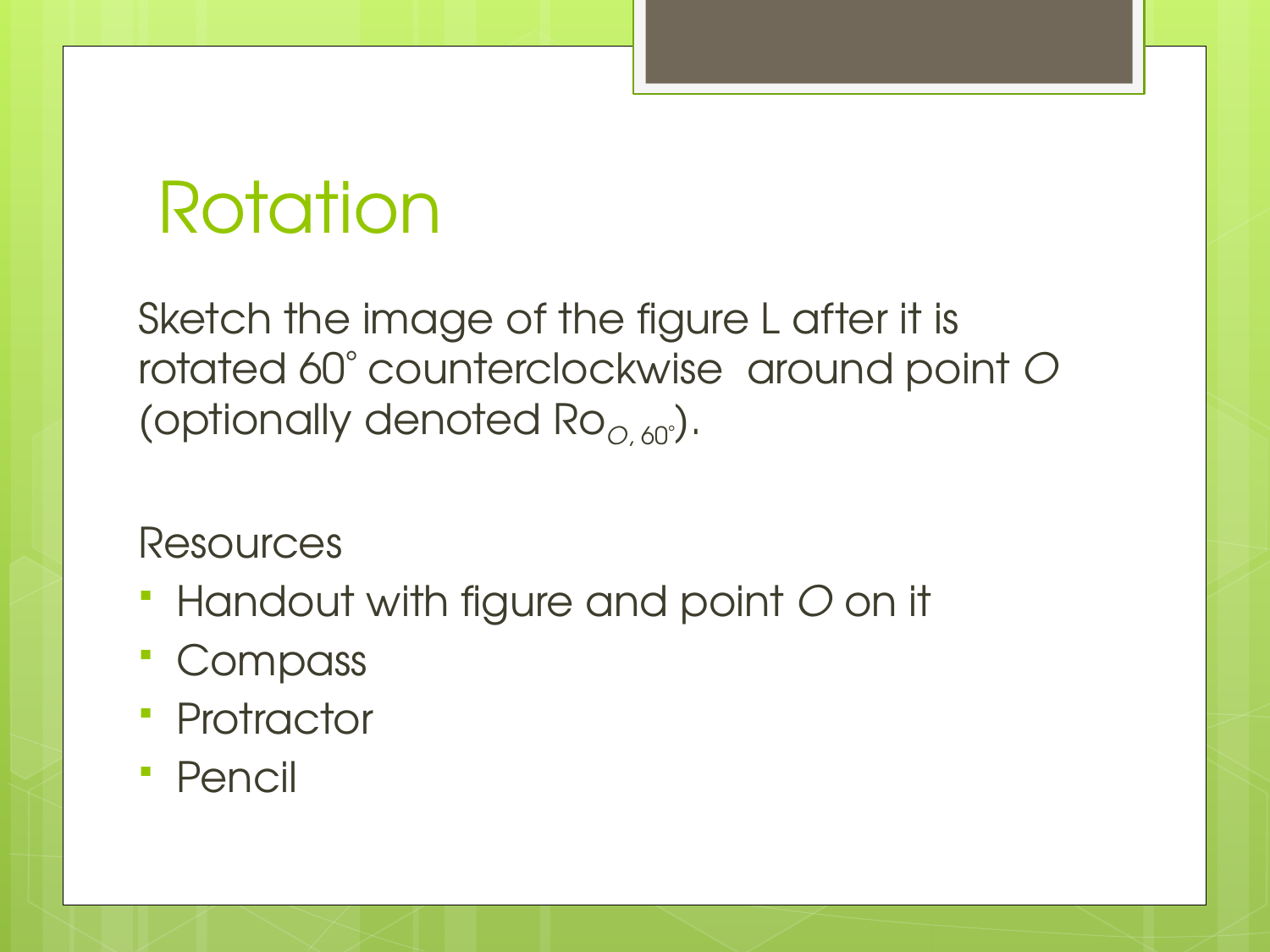

# Rotation
Sketch the image of the figure L after it is rotated 60° counterclockwise  around point O (optionally denoted RoO, 60°).

Resources
Handout with figure and point O on it
Compass
Protractor
Pencil